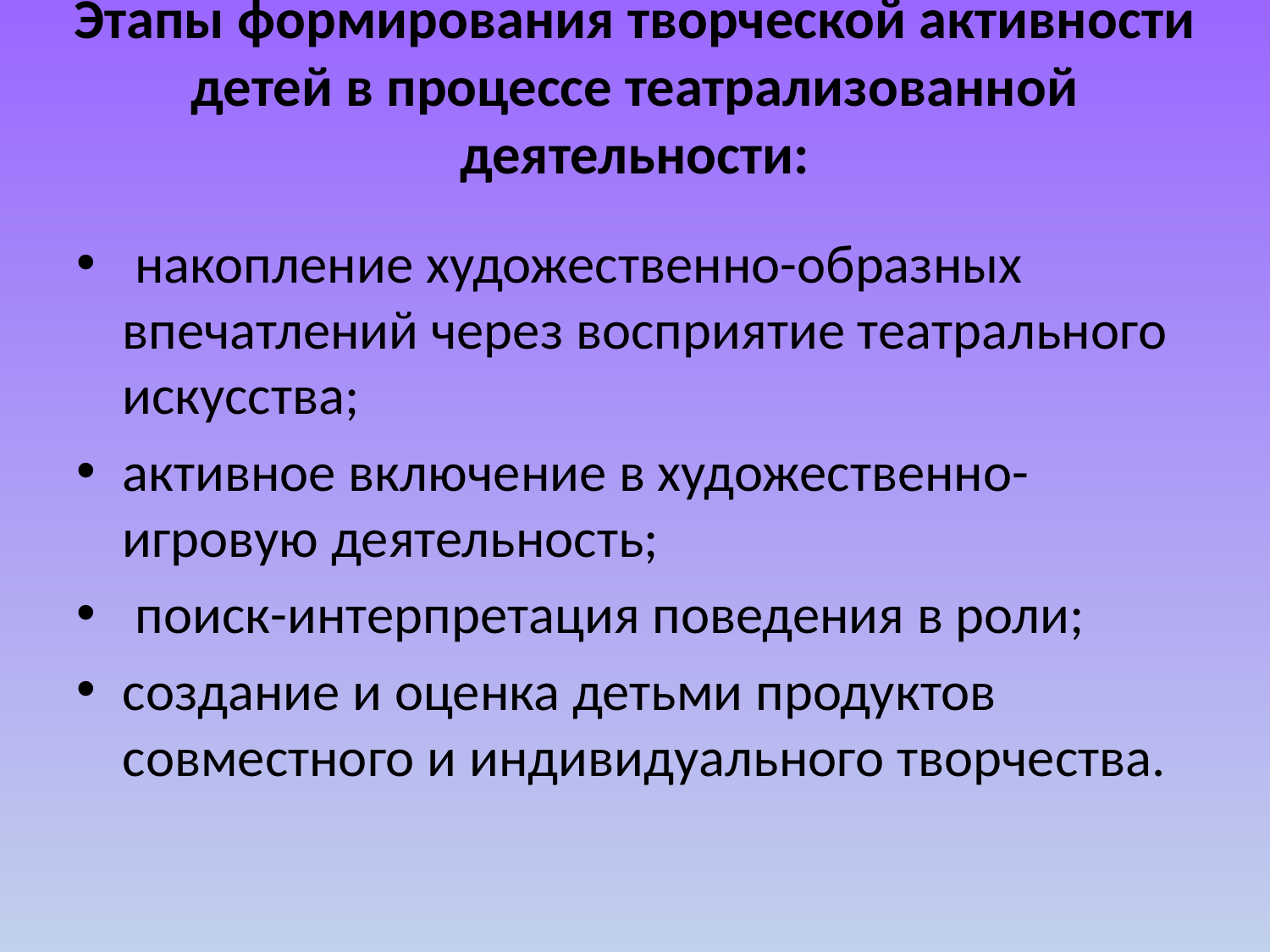

# Этапы формирования творческой активности детей в процессе театрализованной деятельности:
 накопление художественно-образных впечатлений через восприятие театрального искусства;
активное включение в художественно-игровую деятельность;
 поиск-интерпретация поведения в роли;
создание и оценка детьми продуктов совместного и индивидуального творчества.